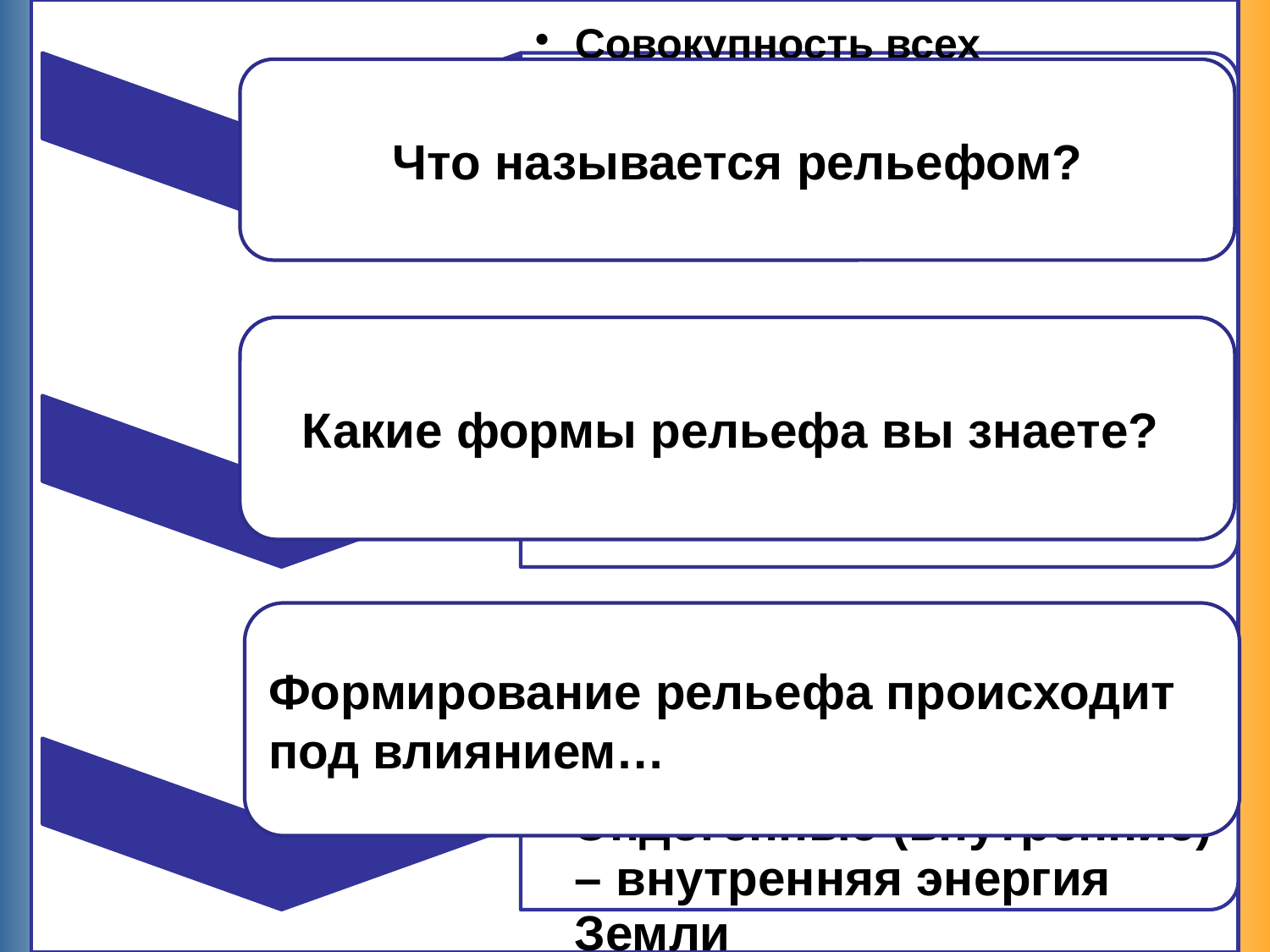

Равнины  и горы
Эндогенные (внутренние) – внутренняя энергия Земли
Что называется рельефом?
Какие формы рельефа вы знаете?
Формирование рельефа происходит под влиянием…